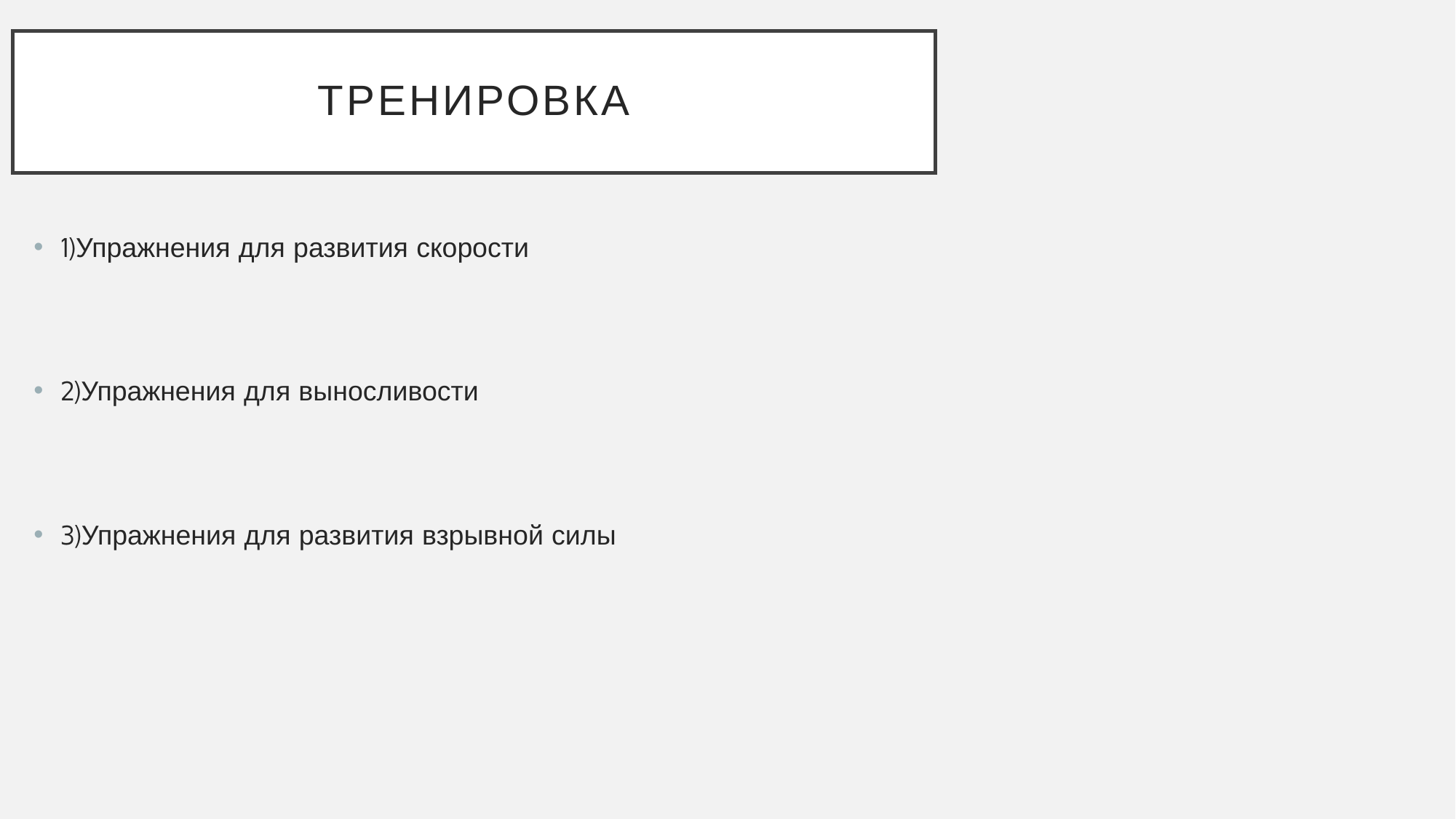

# Тренировка
1)Упражнения для развития скорости

2)Упражнения для выносливости

3)Упражнения для развития взрывной силы